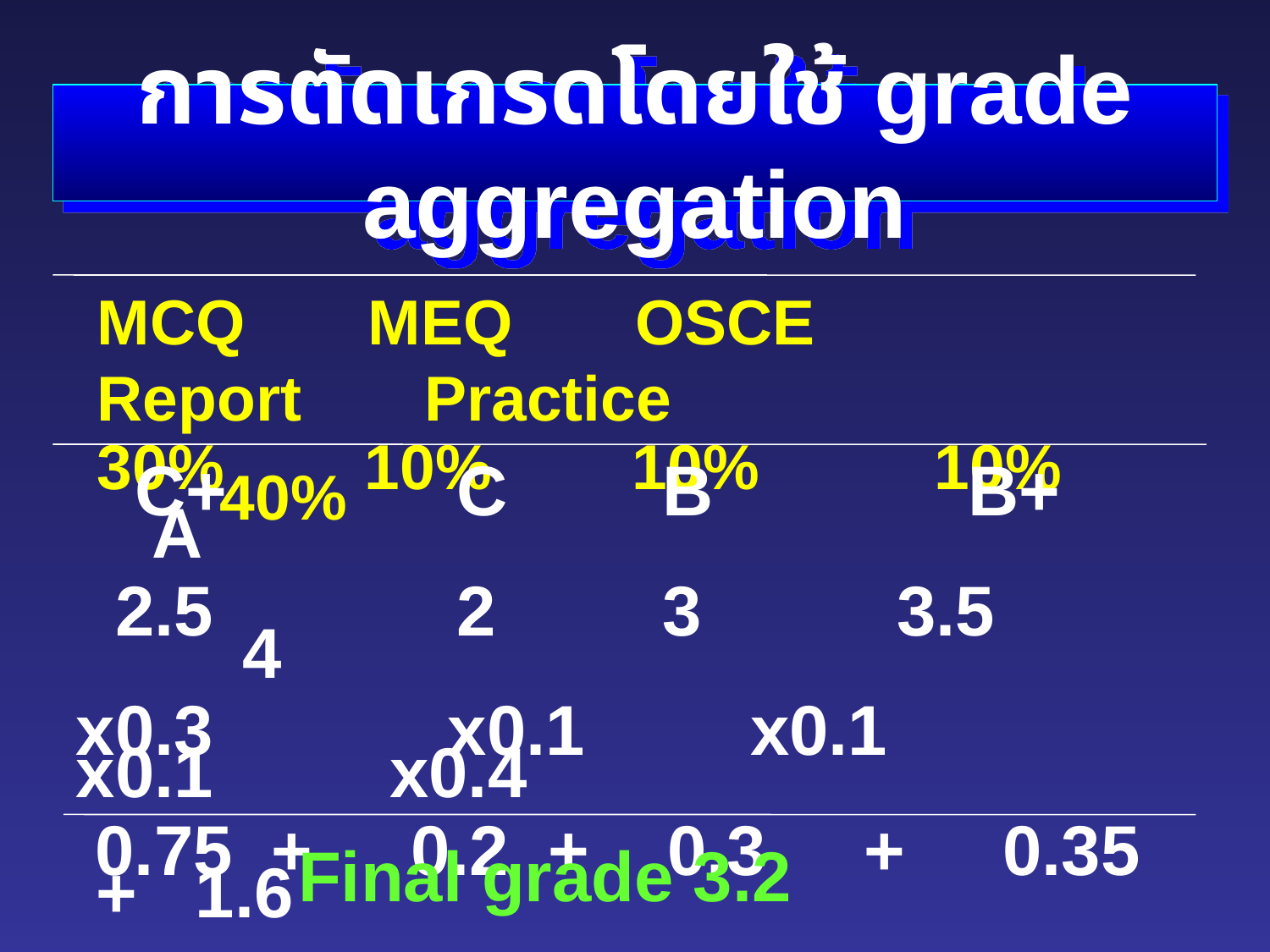

# การตัดเกรดโดยใช้ grade aggregation

MCQ       MEQ       OSCE       Report       Practice
30%        10%        10%          10%           40%

   C+		C	    B             B+           A
  2.5		2	    3		   3.5		  4
x0.3	      x0.1	  x0.1           x0.1         x0.4
 0.75  +     0.2  +    0.3     +     0.35    +   1.6

Final grade 3.2